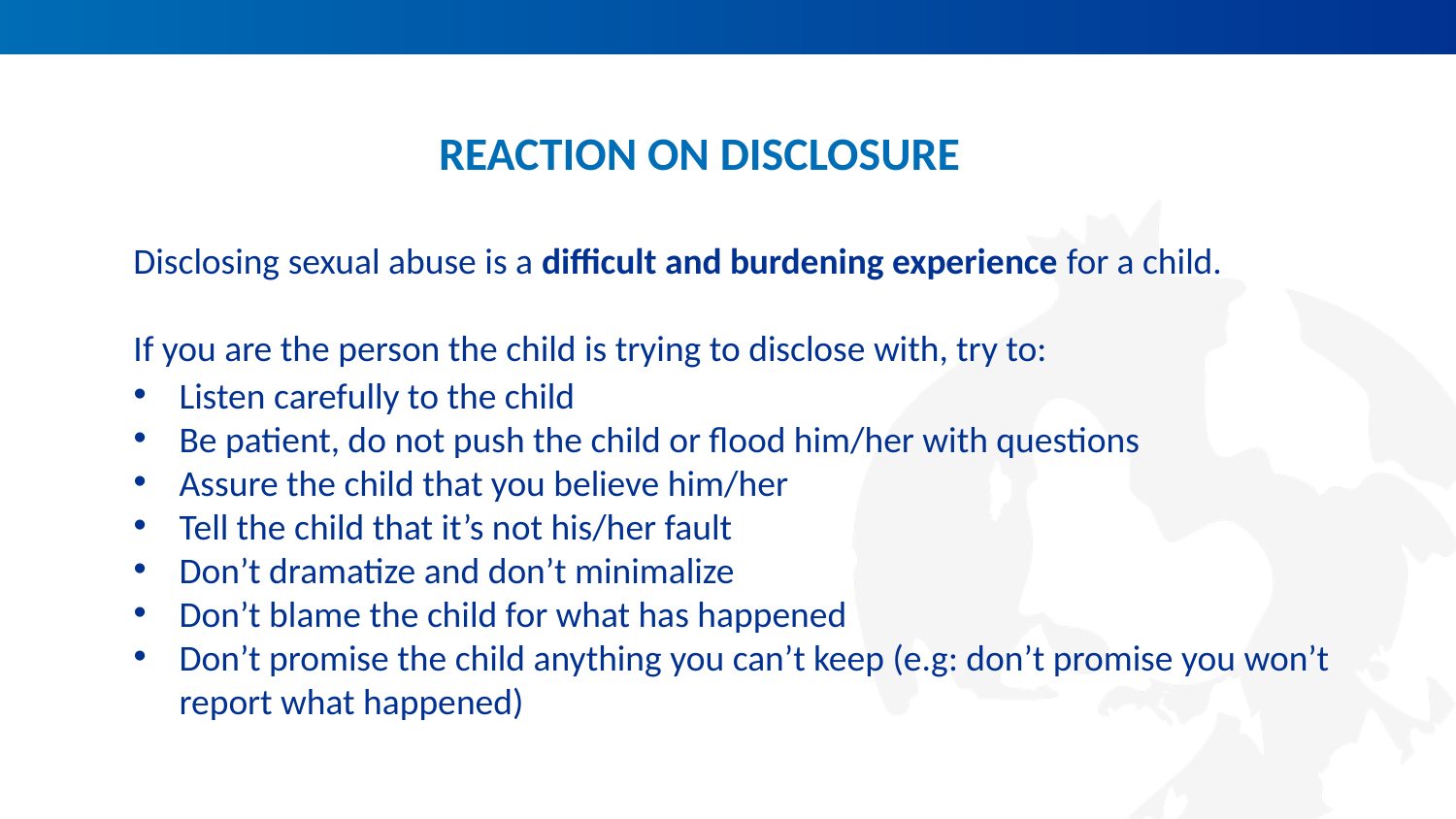

# REACTION ON DISCLOSURE
Disclosing sexual abuse is a difficult and burdening experience for a child.
If you are the person the child is trying to disclose with, try to:

Listen carefully to the child
Be patient, do not push the child or flood him/her with questions
Assure the child that you believe him/her
Tell the child that it’s not his/her fault
Don’t dramatize and don’t minimalize
Don’t blame the child for what has happened
Don’t promise the child anything you can’t keep (e.g: don’t promise you won’t report what happened)